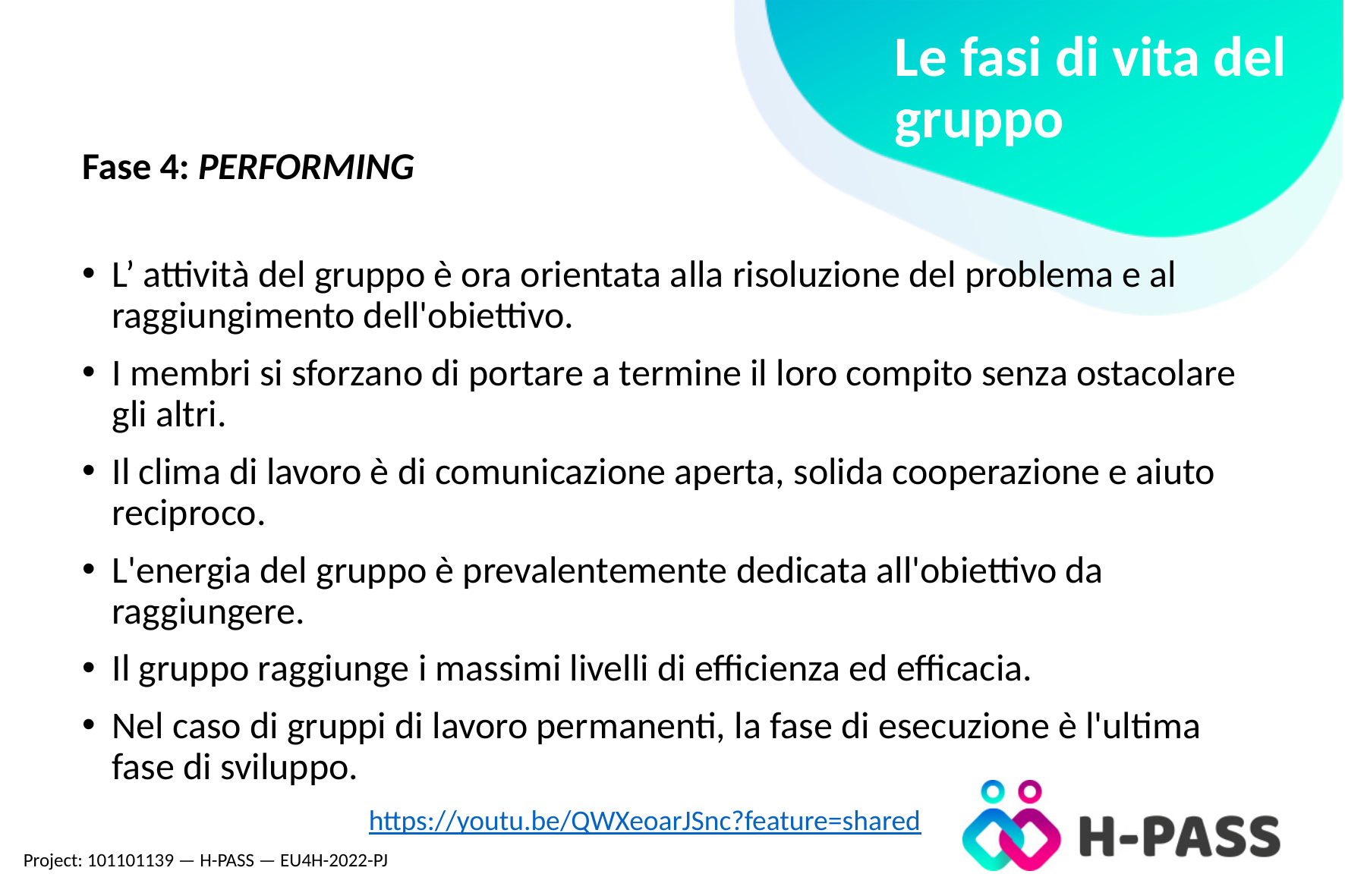

# Le fasi di vita del gruppo
Fase 4: PERFORMING

L’ attività del gruppo è ora orientata alla risoluzione del problema e al raggiungimento dell'obiettivo.
I membri si sforzano di portare a termine il loro compito senza ostacolare gli altri.
Il clima di lavoro è di comunicazione aperta, solida cooperazione e aiuto reciproco.
L'energia del gruppo è prevalentemente dedicata all'obiettivo da raggiungere.
Il gruppo raggiunge i massimi livelli di efficienza ed efficacia.
Nel caso di gruppi di lavoro permanenti, la fase di esecuzione è l'ultima fase di sviluppo.
https://youtu.be/QWXeoarJSnc?feature=shared
Project: 101101139 — H-PASS — EU4H-2022-PJ